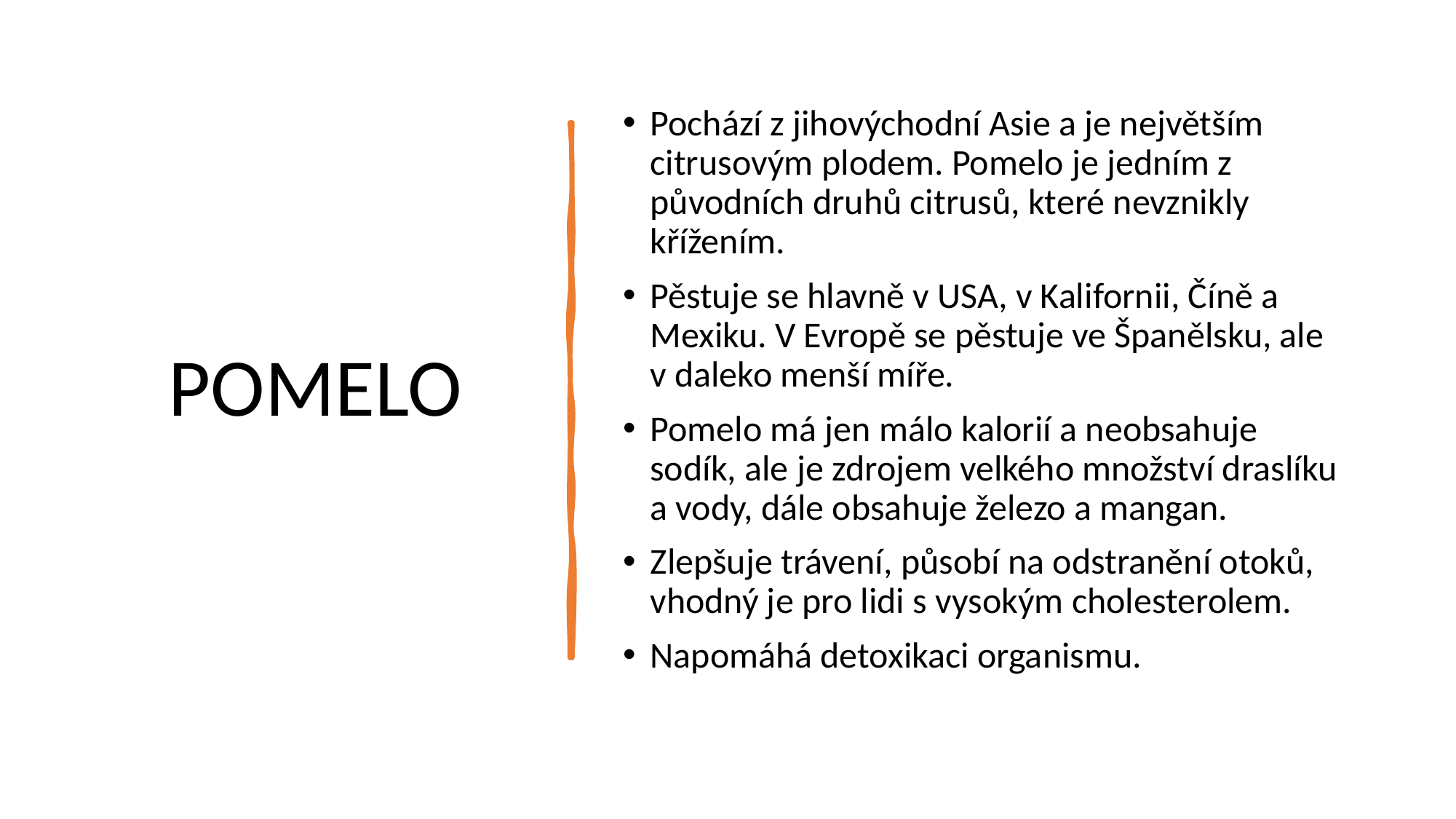

# POMELO
Pochází z jihovýchodní Asie a je největším citrusovým plodem. Pomelo je jedním z původních druhů citrusů, které nevznikly křížením.
Pěstuje se hlavně v USA, v Kalifornii, Číně a Mexiku. V Evropě se pěstuje ve Španělsku, ale v daleko menší míře.
Pomelo má jen málo kalorií a neobsahuje sodík, ale je zdrojem velkého množství draslíku a vody, dále obsahuje železo a mangan.
Zlepšuje trávení, působí na odstranění otoků, vhodný je pro lidi s vysokým cholesterolem.
Napomáhá detoxikaci organismu.